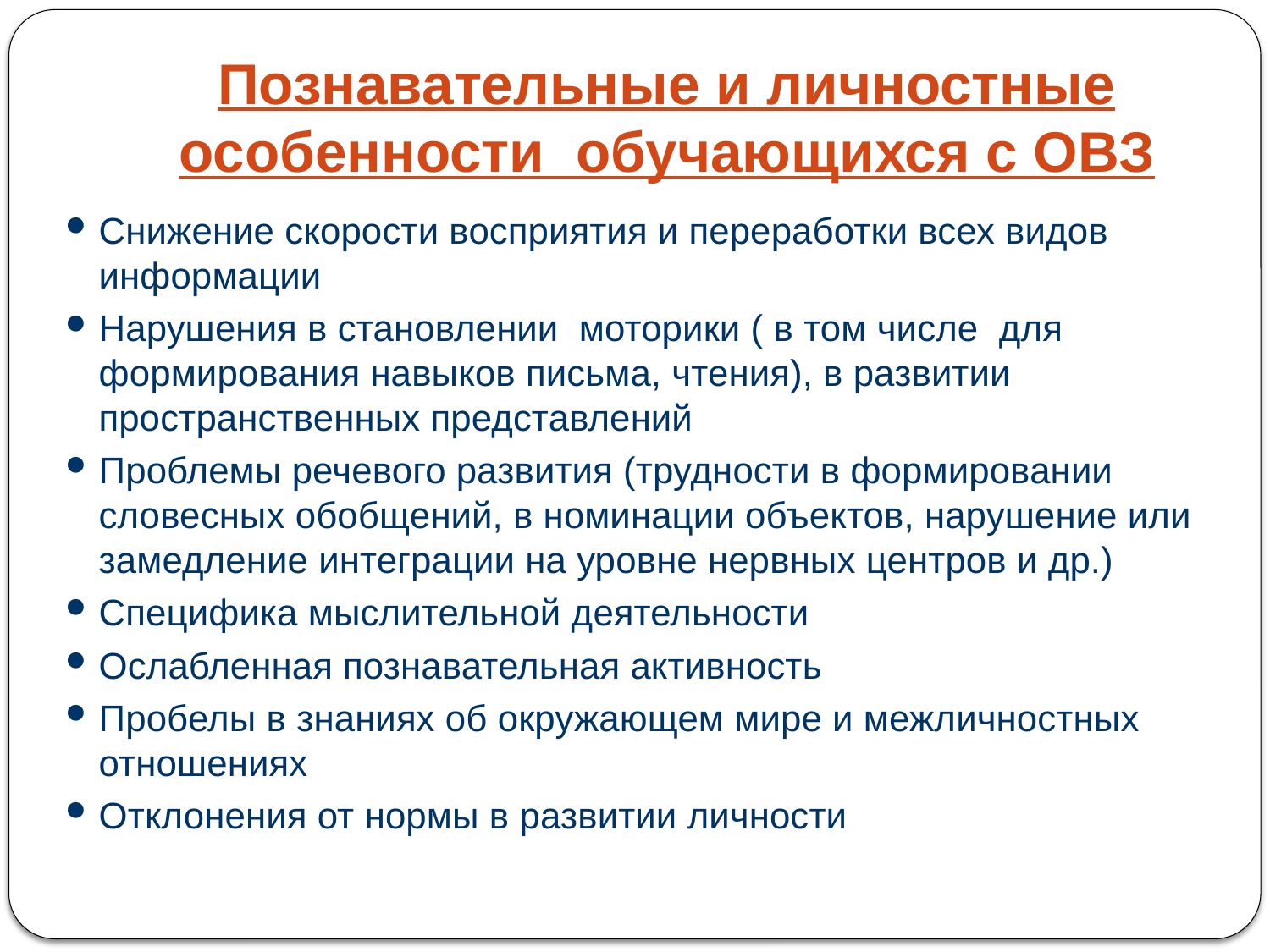

# Познавательные и личностные особенности  обучающихся с ОВЗ
Снижение скорости восприятия и переработки всех видов информации
Нарушения в становлении  моторики ( в том числе  для формирования навыков письма, чтения), в развитии пространственных представлений
Проблемы речевого развития (трудности в формировании словесных обобщений, в номинации объектов, нарушение или замедление интеграции на уровне нервных центров и др.)
Специфика мыслительной деятельности
Ослабленная познавательная активность
Пробелы в знаниях об окружающем мире и межличностных отношениях
Отклонения от нормы в развитии личности